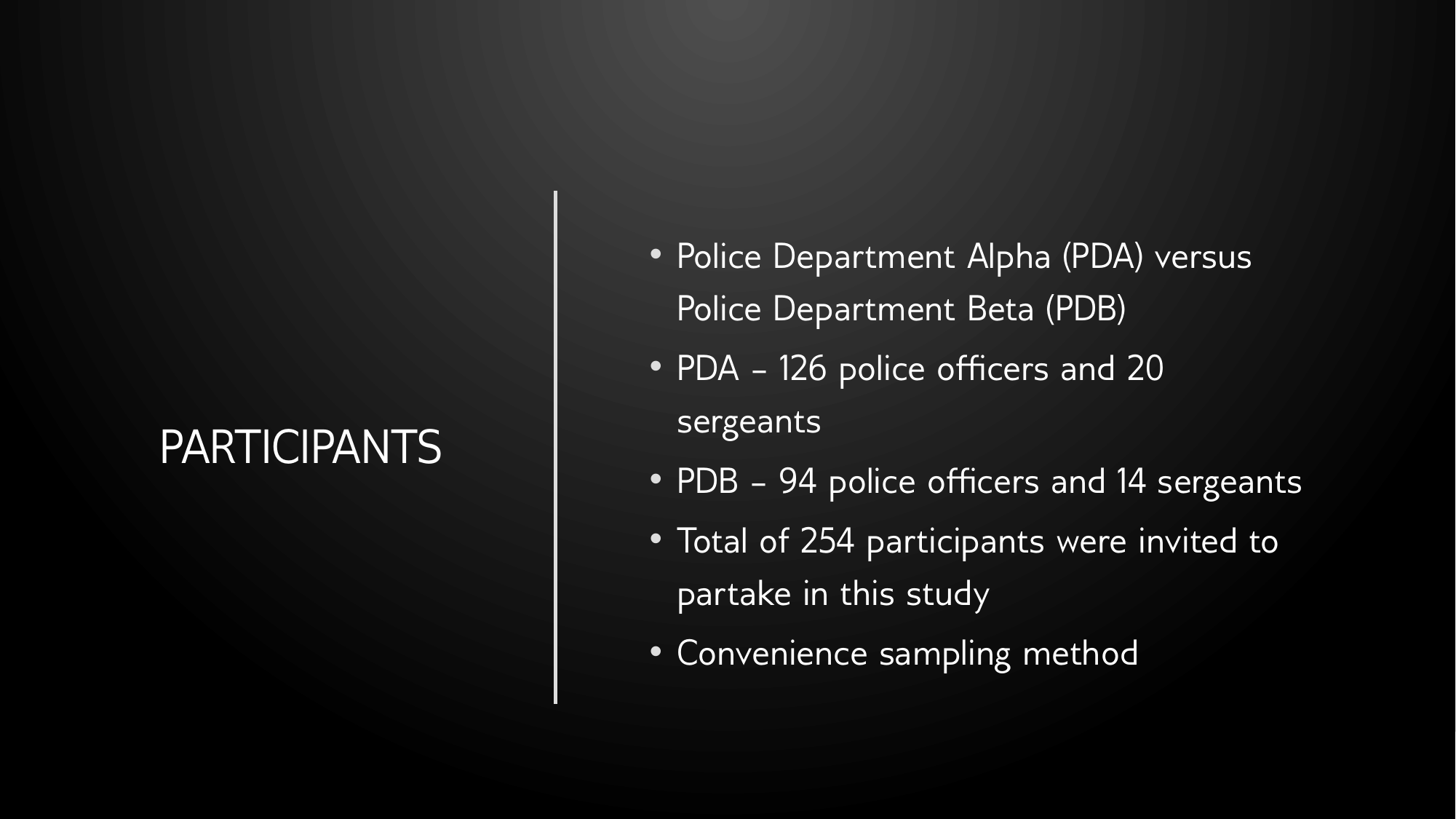

# Participants
Police Department Alpha (PDA) versus Police Department Beta (PDB)
PDA – 126 police officers and 20 sergeants
PDB – 94 police officers and 14 sergeants
Total of 254 participants were invited to partake in this study
Convenience sampling method